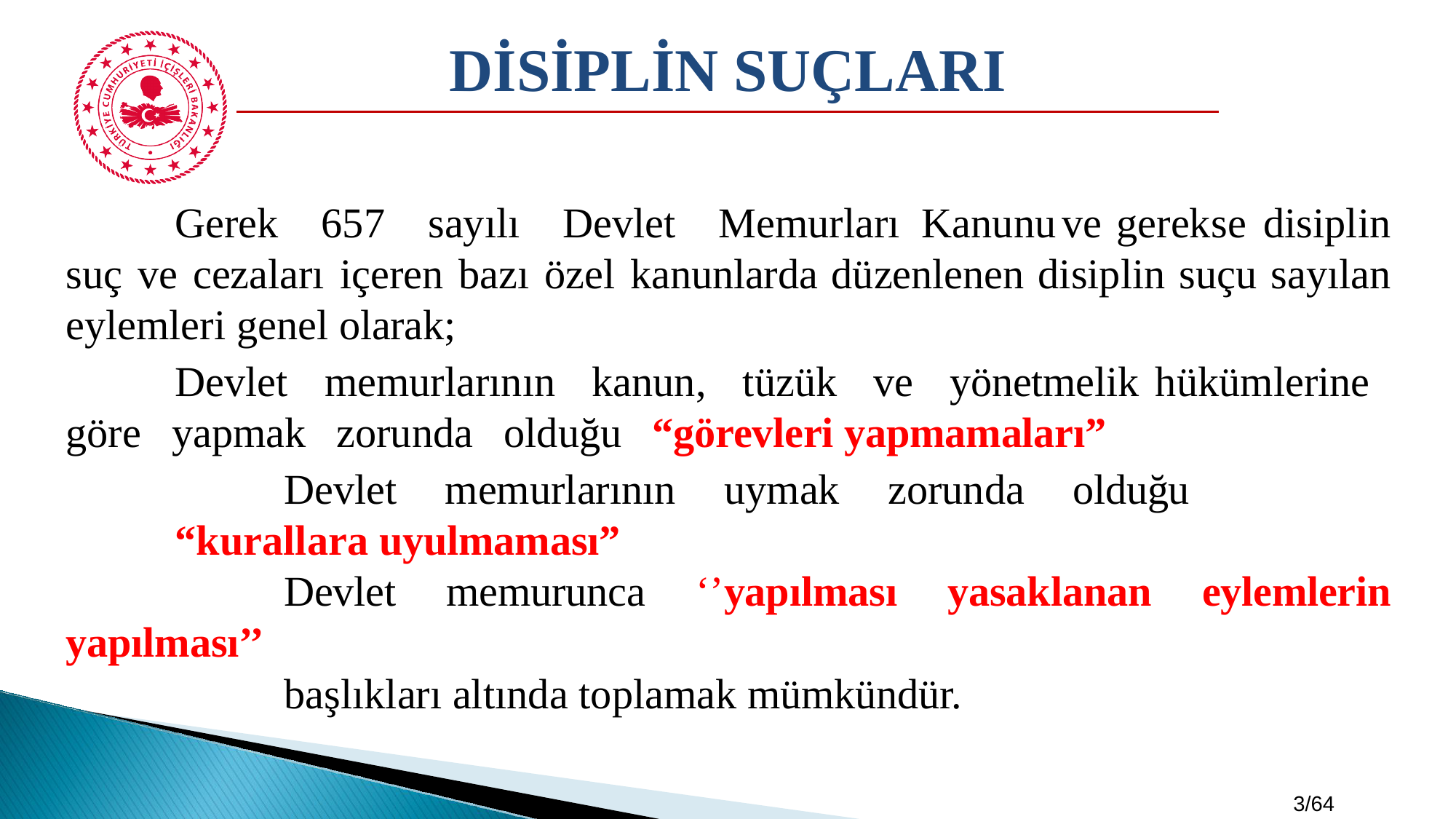

DİSİPLİN SUÇLARI
Gerek  657  sayılı  Devlet  Memurları Kanunuve gerekse disiplin suç ve cezaları içeren bazı özel kanunlarda düzenlenen disiplin suçu sayılan eylemleri genel olarak;
Devlet  memurlarının  kanun,  tüzük  ve  yönetmelik hükümlerine  göre  yapmak  zorunda  olduğu  “görevleri yapmamaları”
Devlet   memurlarının   uymak   zorunda   olduğu
“kurallara uyulmaması”
	Devlet memurunca ‘’yapılması yasaklanan eylemlerin yapılması’’
	başlıkları altında toplamak mümkündür.